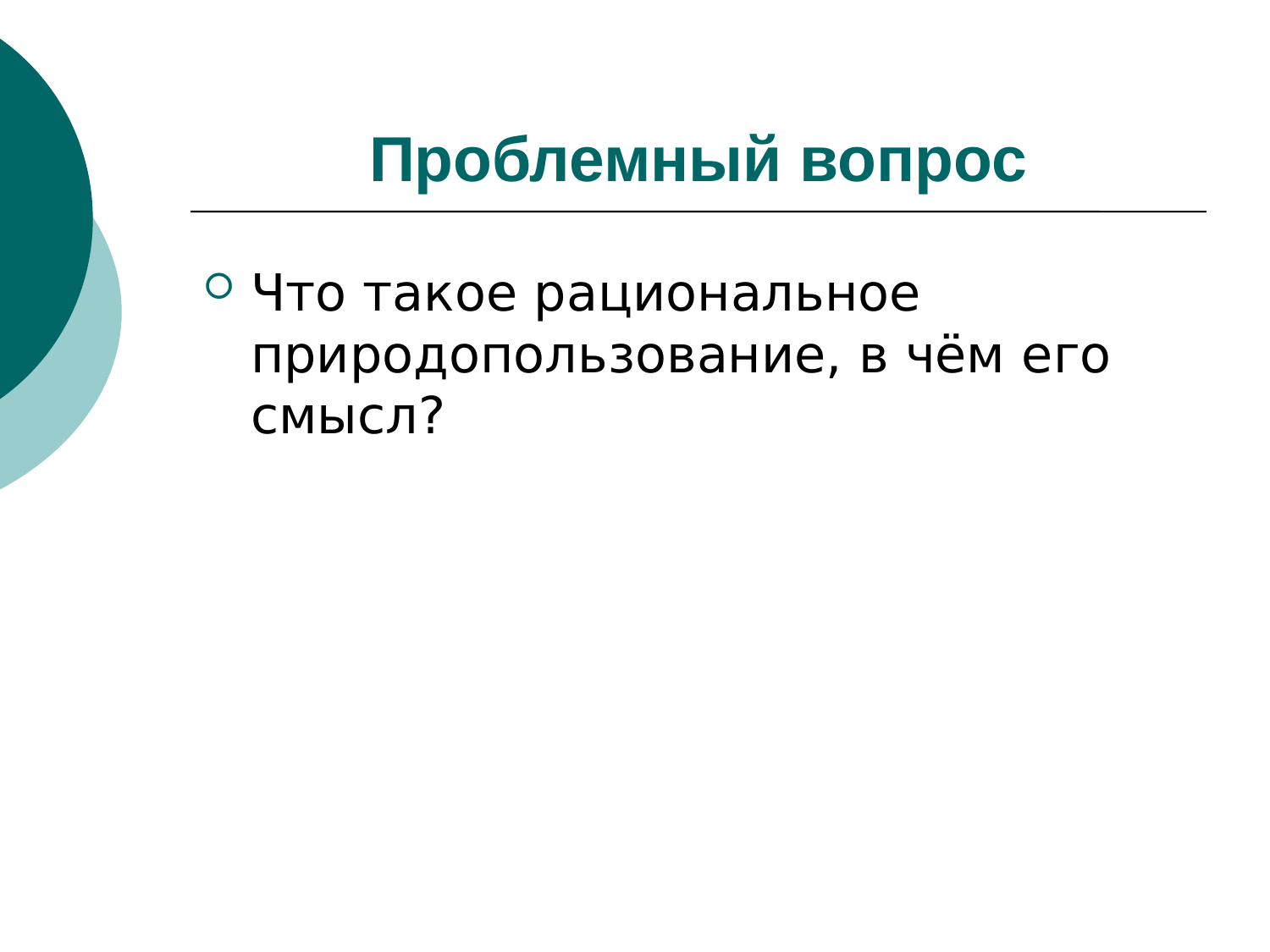

# Проблемный вопрос
Что такое рациональное природопользование, в чём его смысл?